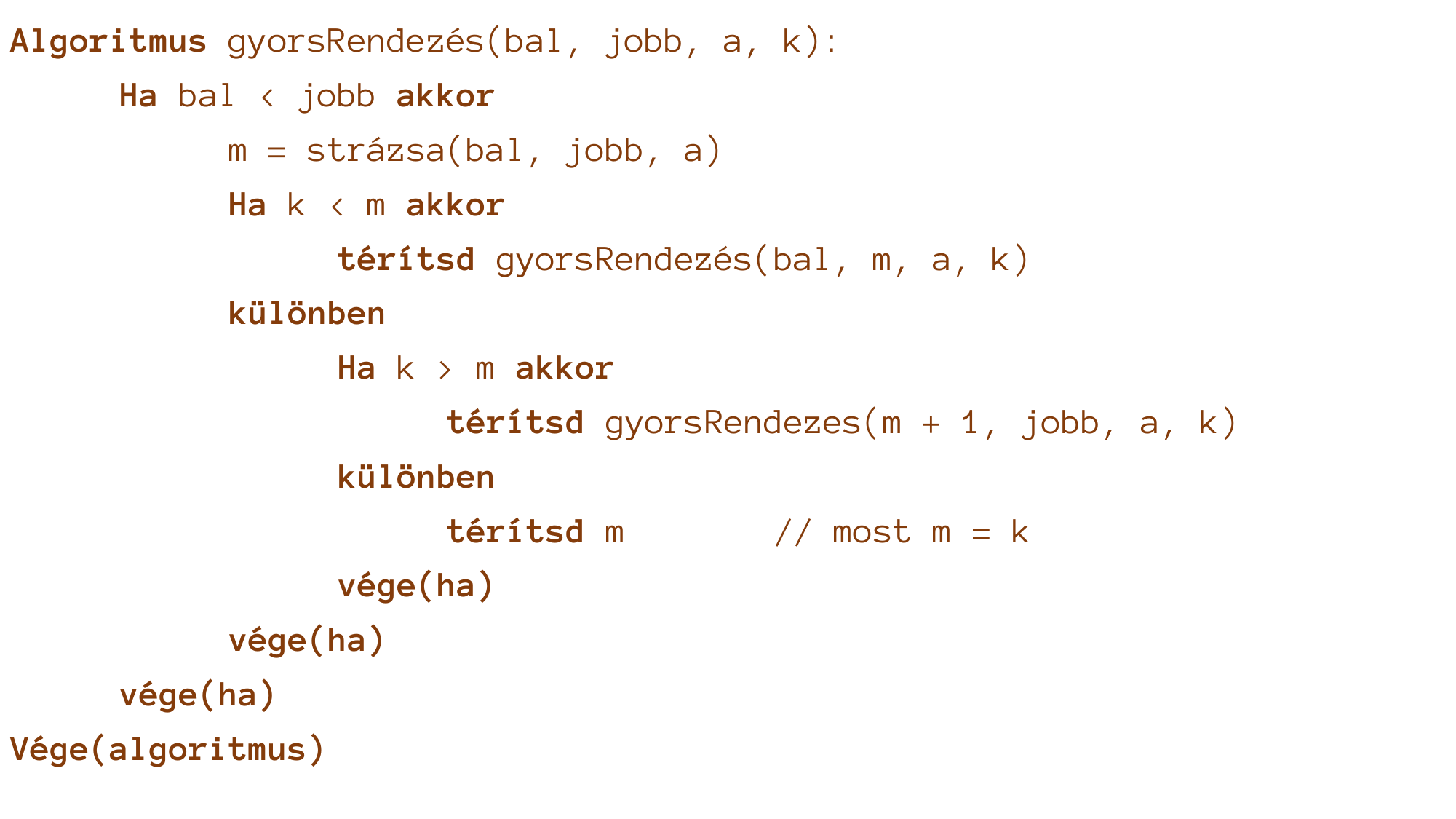

Algoritmus gyorsRendezés(bal, jobb, a, k):
	Ha bal < jobb akkor
		m = strázsa(bal, jobb, a)
		Ha k < m akkor
			térítsd gyorsRendezés(bal, m, a, k)
		különben
			Ha k > m akkor
				térítsd gyorsRendezes(m + 1, jobb, a, k)
			különben
				térítsd m		// most m = k
			vége(ha)
		vége(ha)
	vége(ha)
Vége(algoritmus)